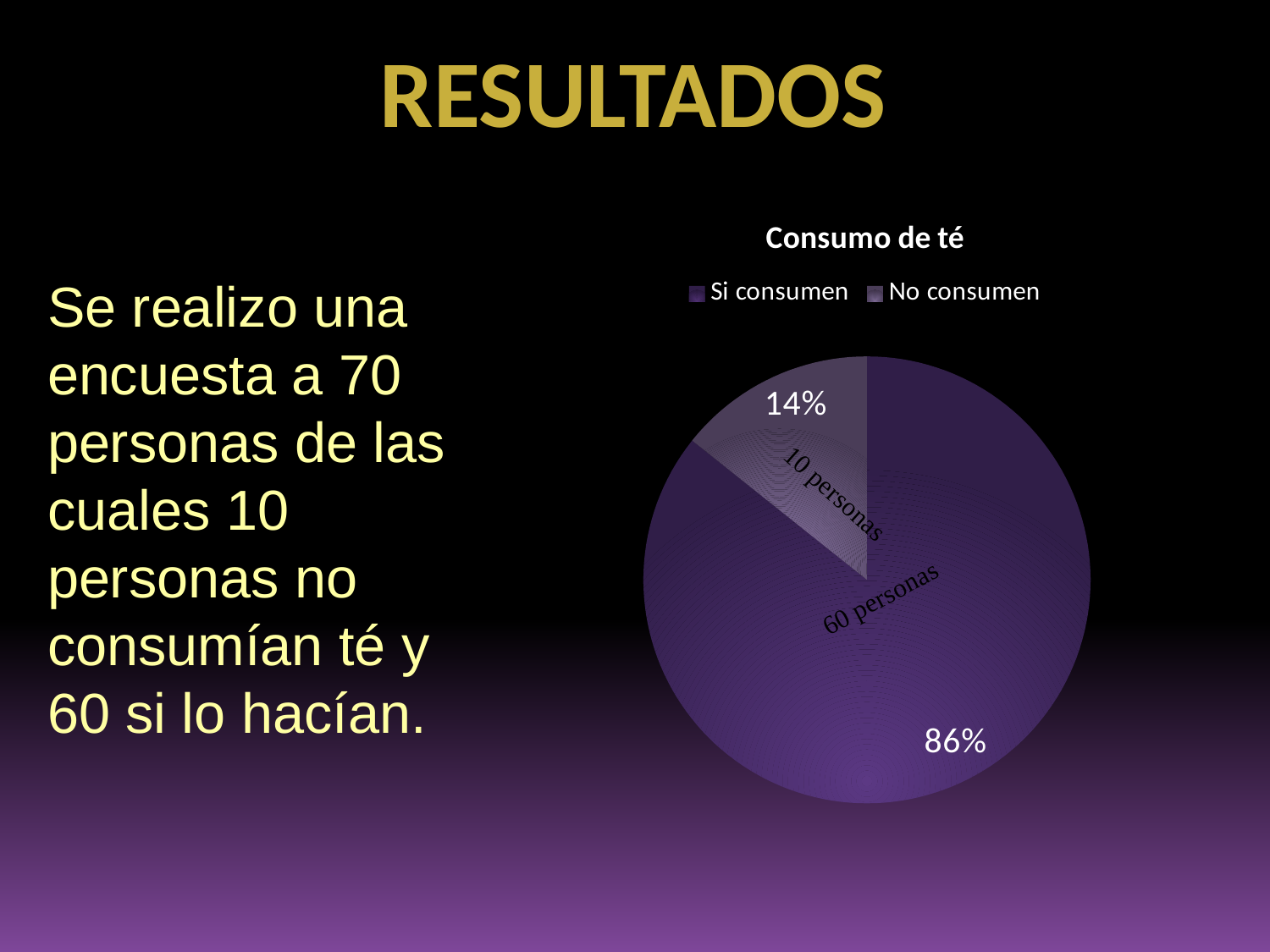

RESULTADOS

### Chart: Consumo de té

| Category |  |
|---|---|
| Si consumen | 60.0 |
| No consumen | 10.0 |
Se realizo una encuesta a 70 personas de las cuales 10 personas no consumían té y 60 si lo hacían.